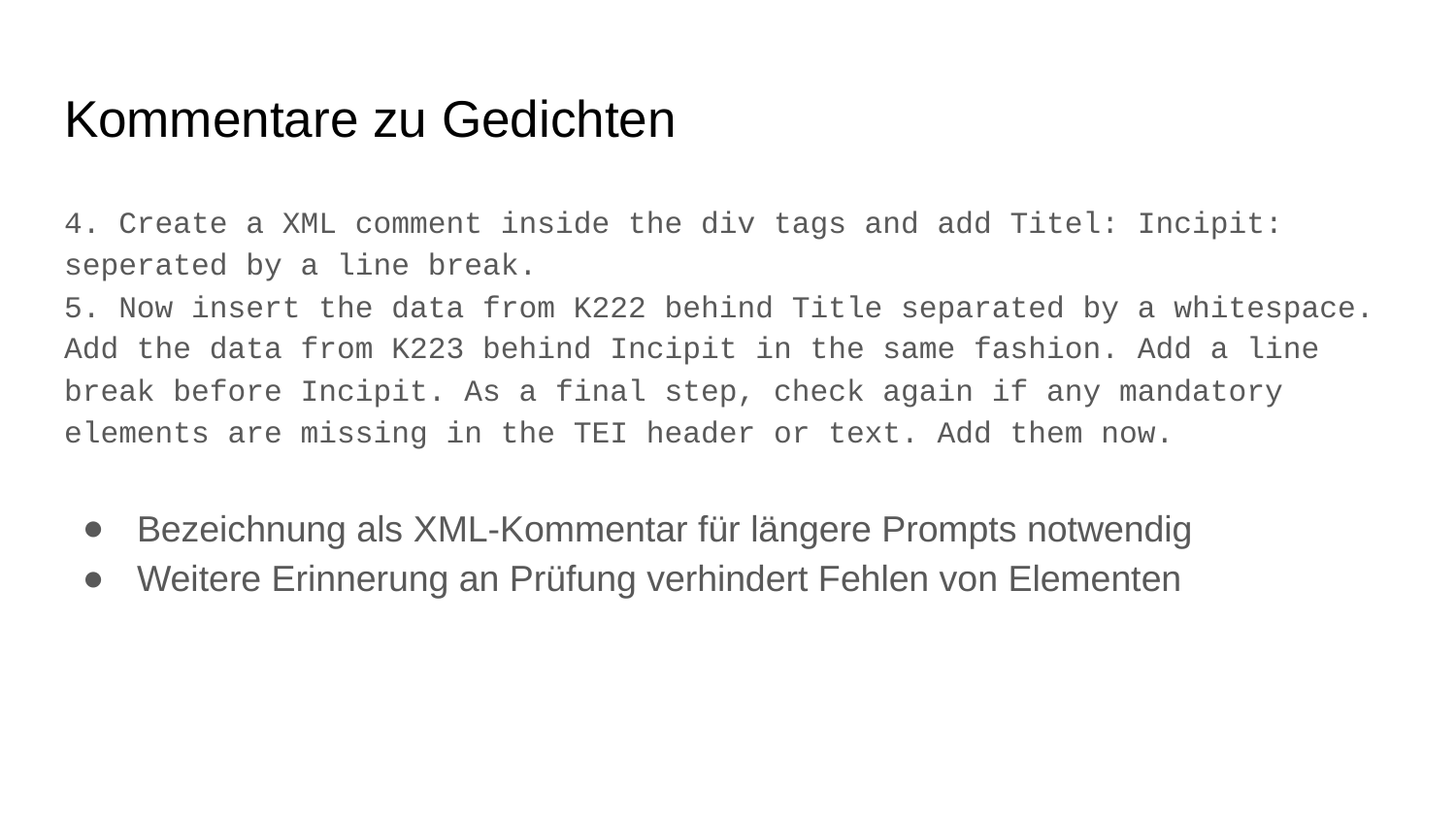

# Kommentare zu Gedichten
4. Create a XML comment inside the div tags and add Titel: Incipit: seperated by a line break.
5. Now insert the data from K222 behind Title separated by a whitespace. Add the data from K223 behind Incipit in the same fashion. Add a line break before Incipit. As a final step, check again if any mandatory elements are missing in the TEI header or text. Add them now.

Bezeichnung als XML-Kommentar für längere Prompts notwendig
Weitere Erinnerung an Prüfung verhindert Fehlen von Elementen